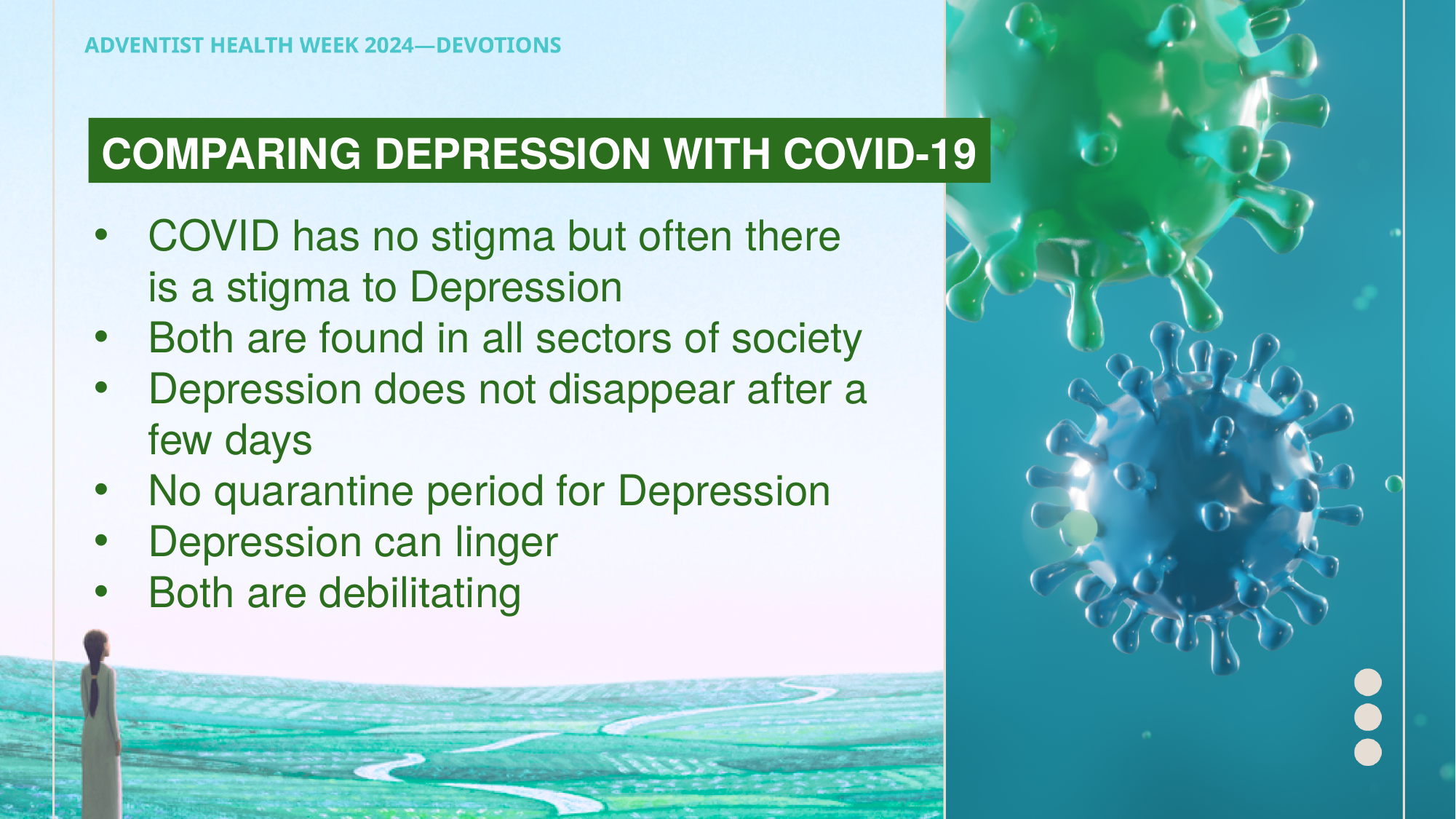

COMPARING DEPRESSION WITH COVID-19
COVID has no stigma but often there is a stigma to Depression
Both are found in all sectors of society
Depression does not disappear after a few days
No quarantine period for Depression
Depression can linger
Both are debilitating